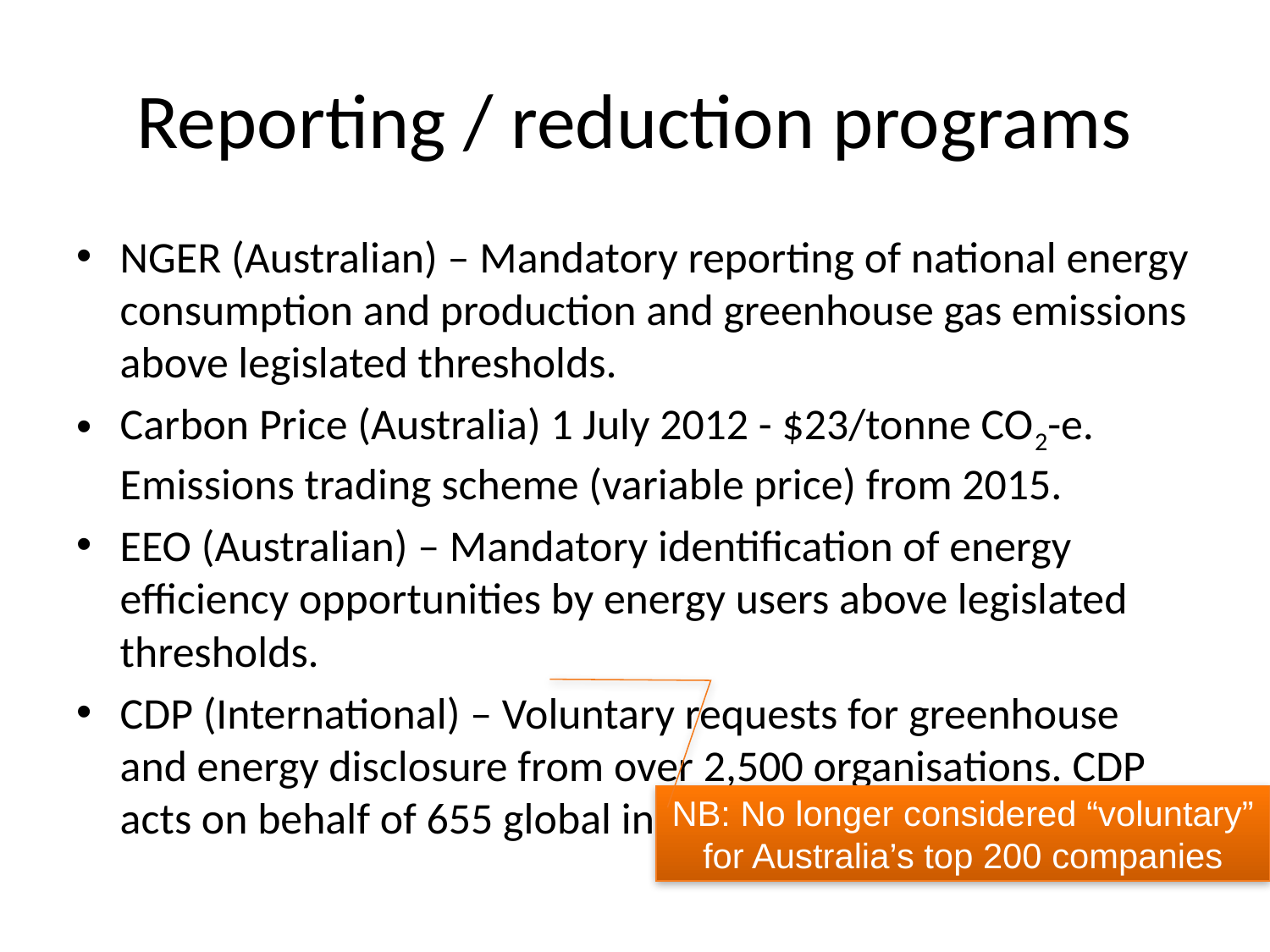

# Reporting / reduction programs
NGER (Australian) – Mandatory reporting of national energy consumption and production and greenhouse gas emissions above legislated thresholds.
Carbon Price (Australia) 1 July 2012 - $23/tonne CO2-e. Emissions trading scheme (variable price) from 2015.
EEO (Australian) – Mandatory identification of energy efficiency opportunities by energy users above legislated thresholds.
CDP (International) – Voluntary requests for greenhouse and energy disclosure from over 2,500 organisations. CDP acts on behalf of 655 global institutional investors.
NB: No longer considered “voluntary” for Australia’s top 200 companies